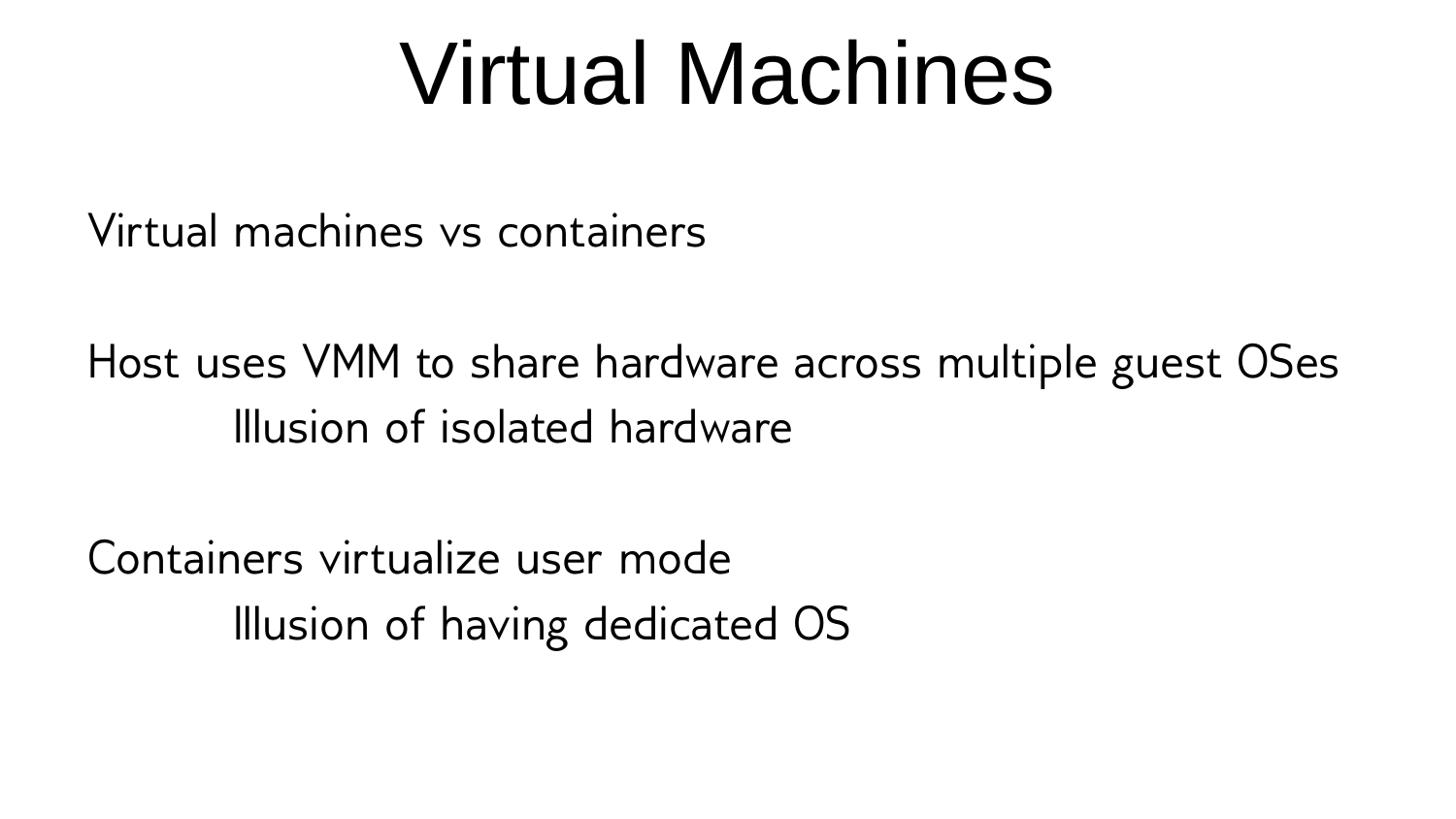

# Virtual Machines
Virtual machines vs containers

Host uses VMM to share hardware across multiple guest OSes
	Illusion of isolated hardware

Containers virtualize user mode
	Illusion of having dedicated OS